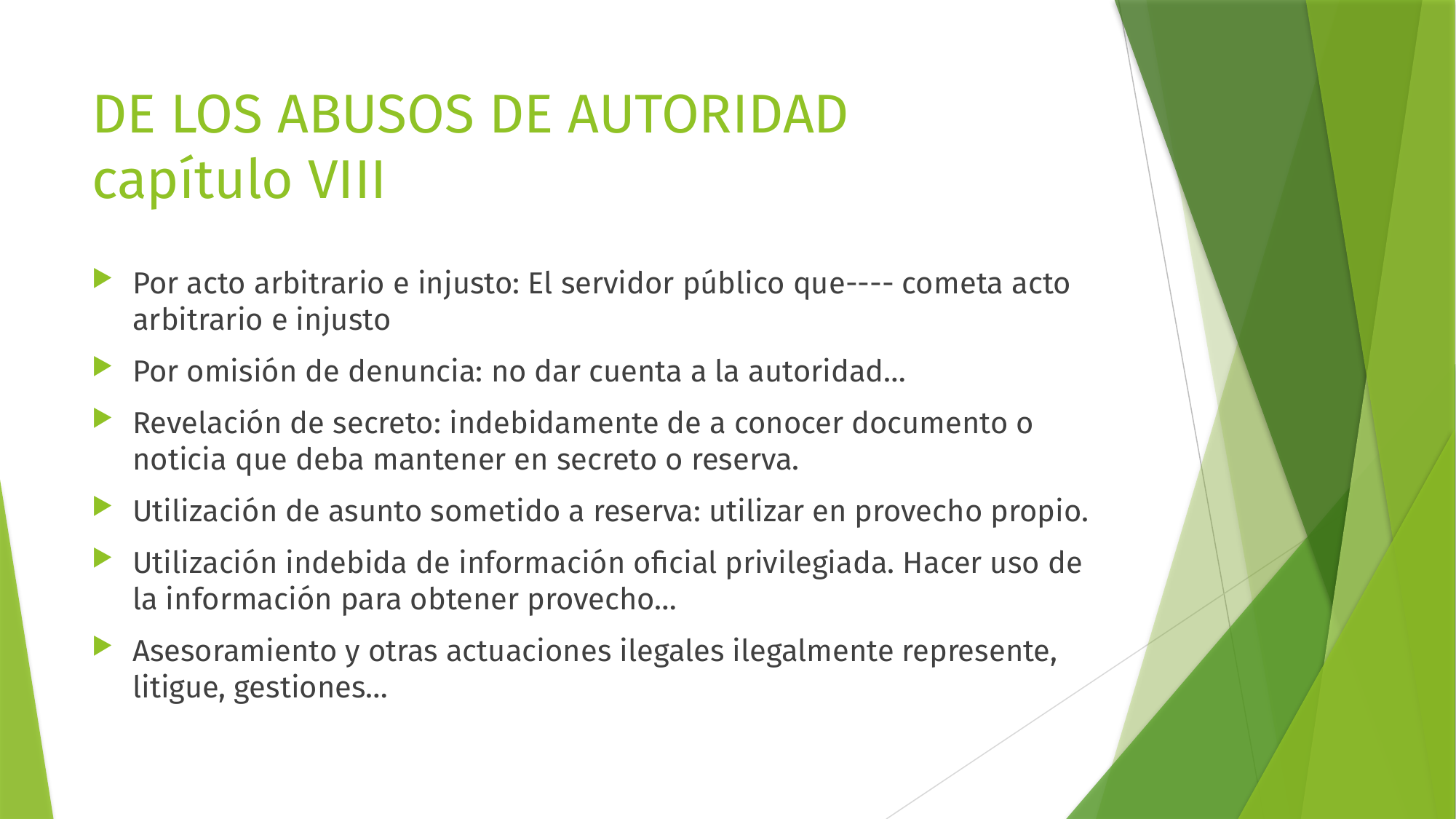

# DE LOS ABUSOS DE AUTORIDAD capítulo VIII
Por acto arbitrario e injusto: El servidor público que---- cometa acto arbitrario e injusto
Por omisión de denuncia: no dar cuenta a la autoridad…
Revelación de secreto: indebidamente de a conocer documento o noticia que deba mantener en secreto o reserva.
Utilización de asunto sometido a reserva: utilizar en provecho propio.
Utilización indebida de información oficial privilegiada. Hacer uso de la información para obtener provecho…
Asesoramiento y otras actuaciones ilegales ilegalmente represente, litigue, gestiones…